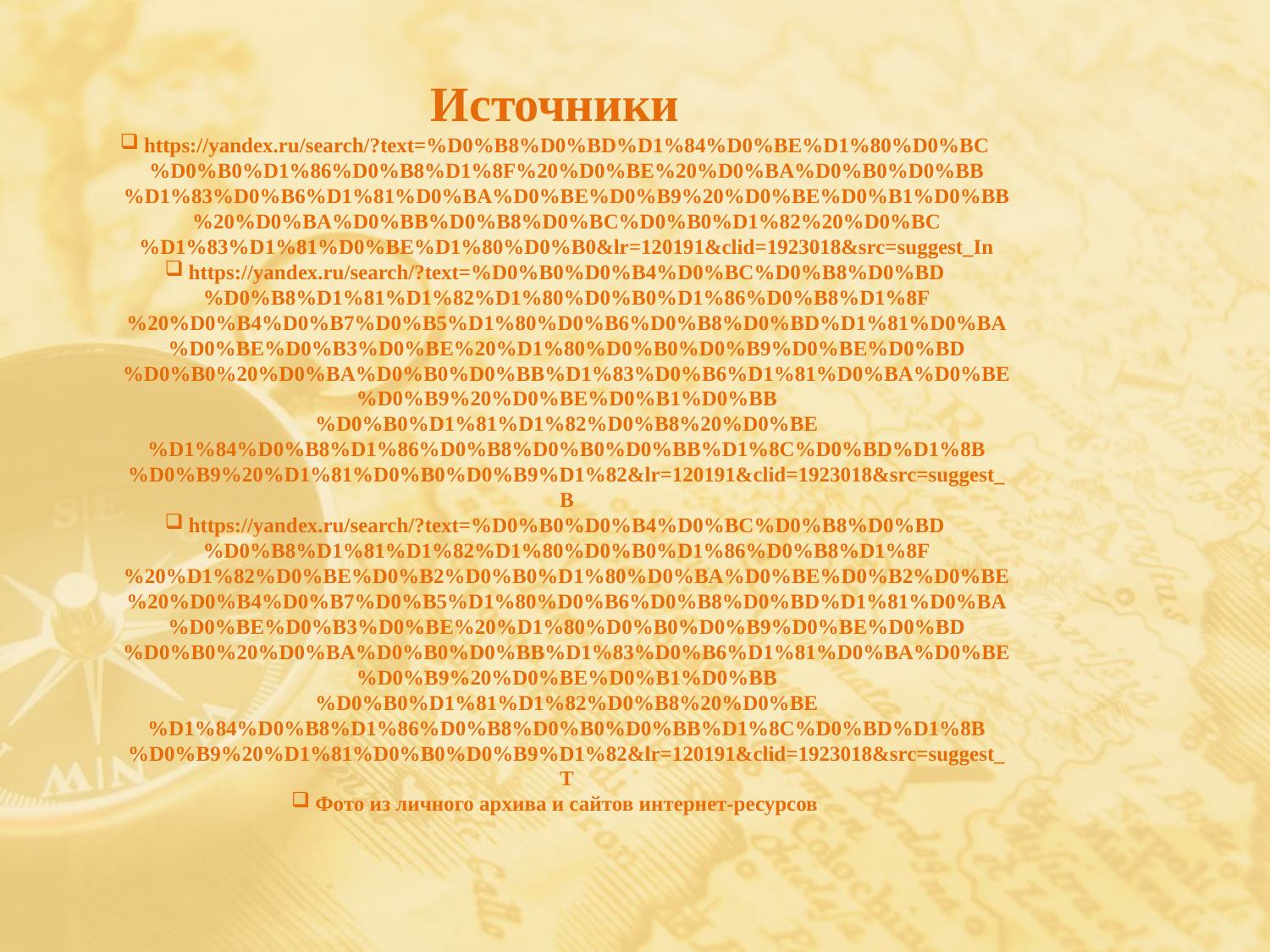

Источники
https://yandex.ru/search/?text=%D0%B8%D0%BD%D1%84%D0%BE%D1%80%D0%BC%D0%B0%D1%86%D0%B8%D1%8F%20%D0%BE%20%D0%BA%D0%B0%D0%BB%D1%83%D0%B6%D1%81%D0%BA%D0%BE%D0%B9%20%D0%BE%D0%B1%D0%BB%20%D0%BA%D0%BB%D0%B8%D0%BC%D0%B0%D1%82%20%D0%BC%D1%83%D1%81%D0%BE%D1%80%D0%B0&lr=120191&clid=1923018&src=suggest_In
https://yandex.ru/search/?text=%D0%B0%D0%B4%D0%BC%D0%B8%D0%BD%D0%B8%D1%81%D1%82%D1%80%D0%B0%D1%86%D0%B8%D1%8F%20%D0%B4%D0%B7%D0%B5%D1%80%D0%B6%D0%B8%D0%BD%D1%81%D0%BA%D0%BE%D0%B3%D0%BE%20%D1%80%D0%B0%D0%B9%D0%BE%D0%BD%D0%B0%20%D0%BA%D0%B0%D0%BB%D1%83%D0%B6%D1%81%D0%BA%D0%BE%D0%B9%20%D0%BE%D0%B1%D0%BB%D0%B0%D1%81%D1%82%D0%B8%20%D0%BE%D1%84%D0%B8%D1%86%D0%B8%D0%B0%D0%BB%D1%8C%D0%BD%D1%8B%D0%B9%20%D1%81%D0%B0%D0%B9%D1%82&lr=120191&clid=1923018&src=suggest_B
https://yandex.ru/search/?text=%D0%B0%D0%B4%D0%BC%D0%B8%D0%BD%D0%B8%D1%81%D1%82%D1%80%D0%B0%D1%86%D0%B8%D1%8F%20%D1%82%D0%BE%D0%B2%D0%B0%D1%80%D0%BA%D0%BE%D0%B2%D0%BE%20%D0%B4%D0%B7%D0%B5%D1%80%D0%B6%D0%B8%D0%BD%D1%81%D0%BA%D0%BE%D0%B3%D0%BE%20%D1%80%D0%B0%D0%B9%D0%BE%D0%BD%D0%B0%20%D0%BA%D0%B0%D0%BB%D1%83%D0%B6%D1%81%D0%BA%D0%BE%D0%B9%20%D0%BE%D0%B1%D0%BB%D0%B0%D1%81%D1%82%D0%B8%20%D0%BE%D1%84%D0%B8%D1%86%D0%B8%D0%B0%D0%BB%D1%8C%D0%BD%D1%8B%D0%B9%20%D1%81%D0%B0%D0%B9%D1%82&lr=120191&clid=1923018&src=suggest_T
Фото из личного архива и сайтов интернет-ресурсов